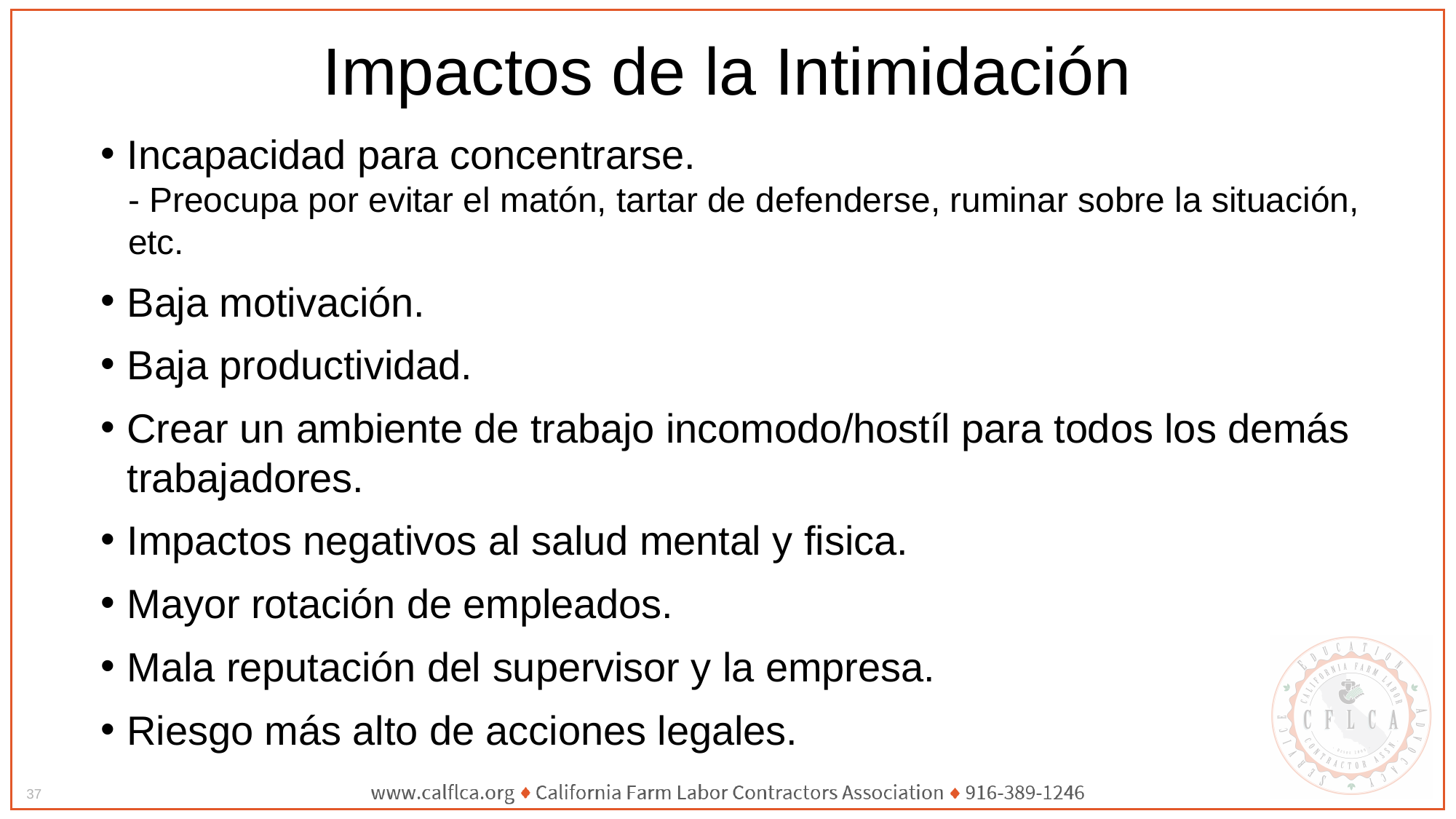

# Impactos de la Intimidación
Incapacidad para concentrarse.
- Preocupa por evitar el matón, tartar de defenderse, ruminar sobre la situación, etc.
Baja motivación.
Baja productividad.
Crear un ambiente de trabajo incomodo/hostíl para todos los demás trabajadores.
Impactos negativos al salud mental y fisica.
Mayor rotación de empleados.
Mala reputación del supervisor y la empresa.
Riesgo más alto de acciones legales.

37